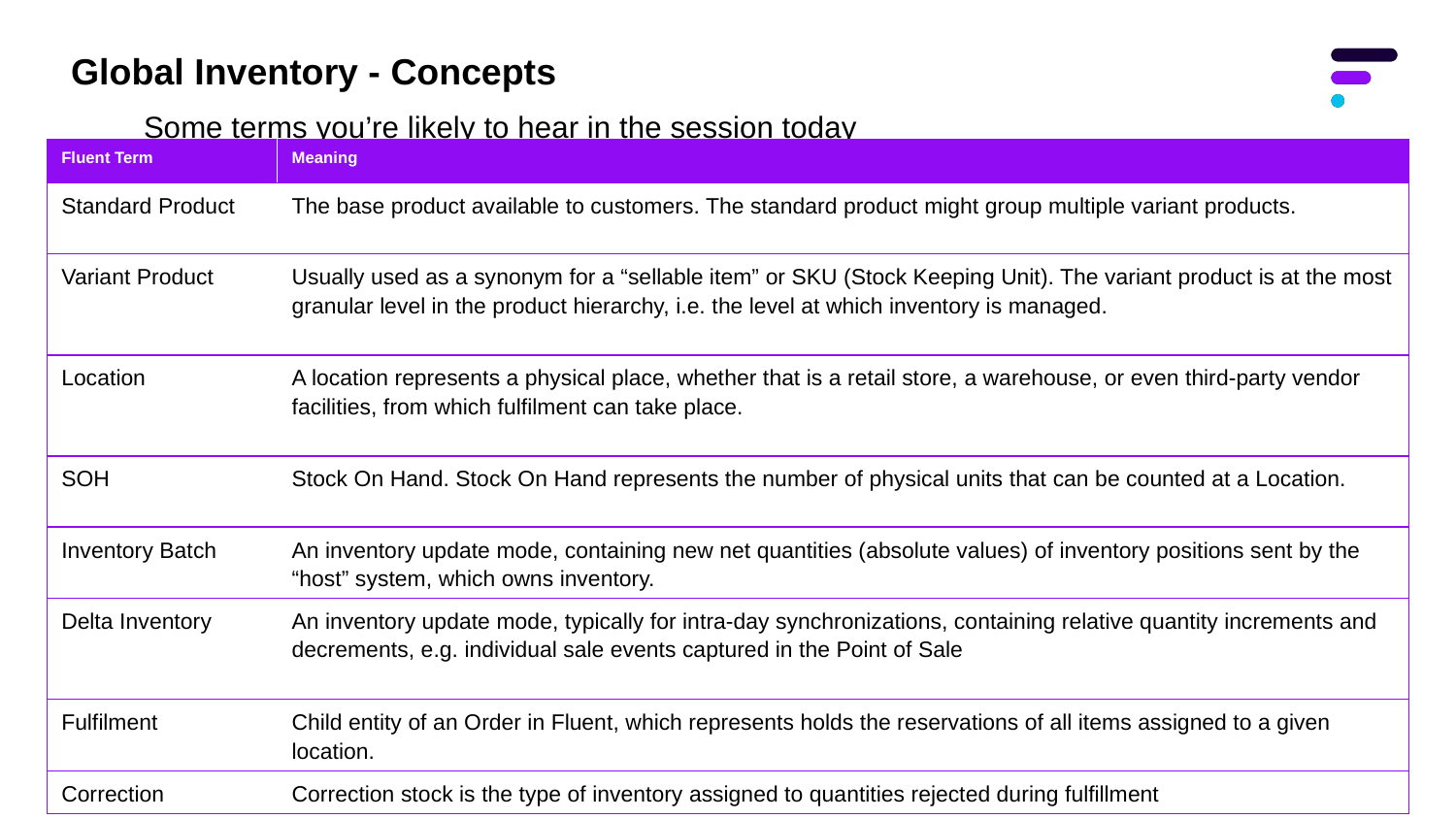

# Global Inventory - Concepts
Some terms you’re likely to hear in the session today

| Fluent Term | Meaning |
| --- | --- |
| Standard Product | The base product available to customers. The standard product might group multiple variant products. |
| Variant Product | Usually used as a synonym for a “sellable item” or SKU (Stock Keeping Unit). The variant product is at the most granular level in the product hierarchy, i.e. the level at which inventory is managed. |
| Location | A location represents a physical place, whether that is a retail store, a warehouse, or even third-party vendor facilities, from which fulfilment can take place. |
| SOH | Stock On Hand. Stock On Hand represents the number of physical units that can be counted at a Location. |
| Inventory Batch | An inventory update mode, containing new net quantities (absolute values) of inventory positions sent by the “host” system, which owns inventory. |
| Delta Inventory | An inventory update mode, typically for intra-day synchronizations, containing relative quantity increments and decrements, e.g. individual sale events captured in the Point of Sale |
| Fulfilment | Child entity of an Order in Fluent, which represents holds the reservations of all items assigned to a given location. |
| Correction | Correction stock is the type of inventory assigned to quantities rejected during fulfillment |